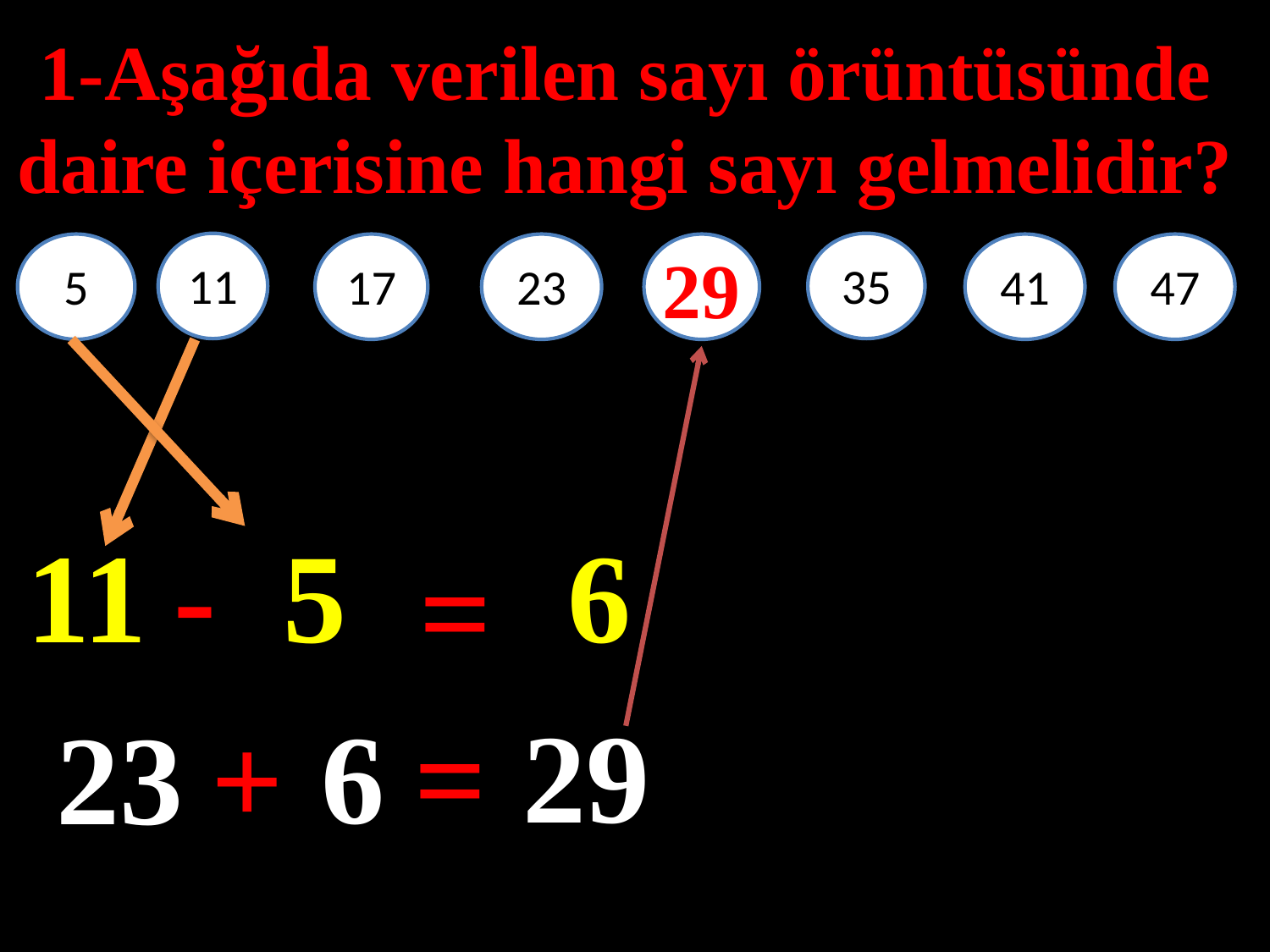

1-Aşağıda verilen sayı örüntüsünde daire içerisine hangi sayı gelmelidir?
35
11
5
17
23

41
47
29
#
11
-
5
6
=
29
=
6
23
+